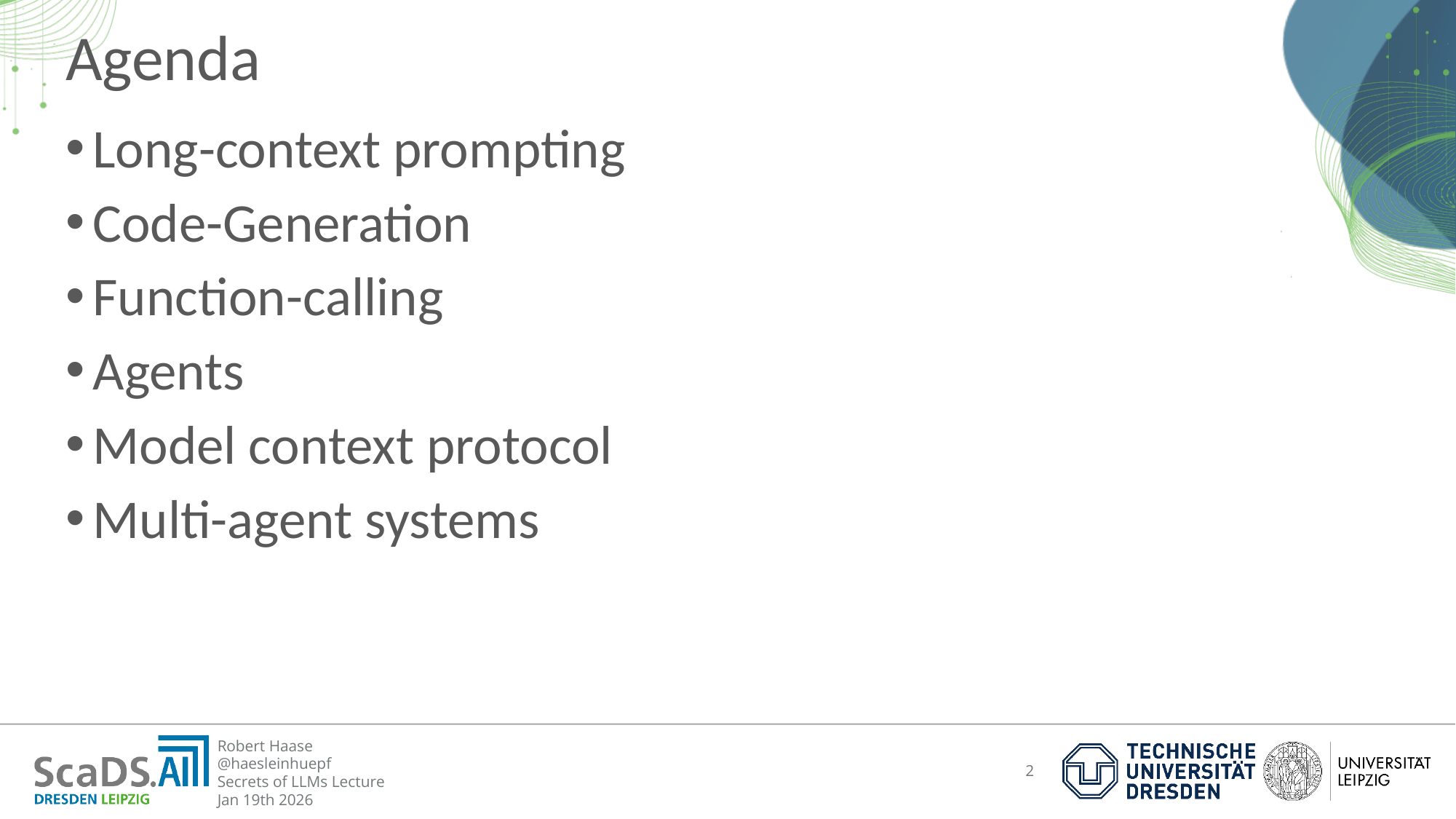

# Agenda
Long-context prompting
Code-Generation
Function-calling
Agents
Model context protocol
Multi-agent systems